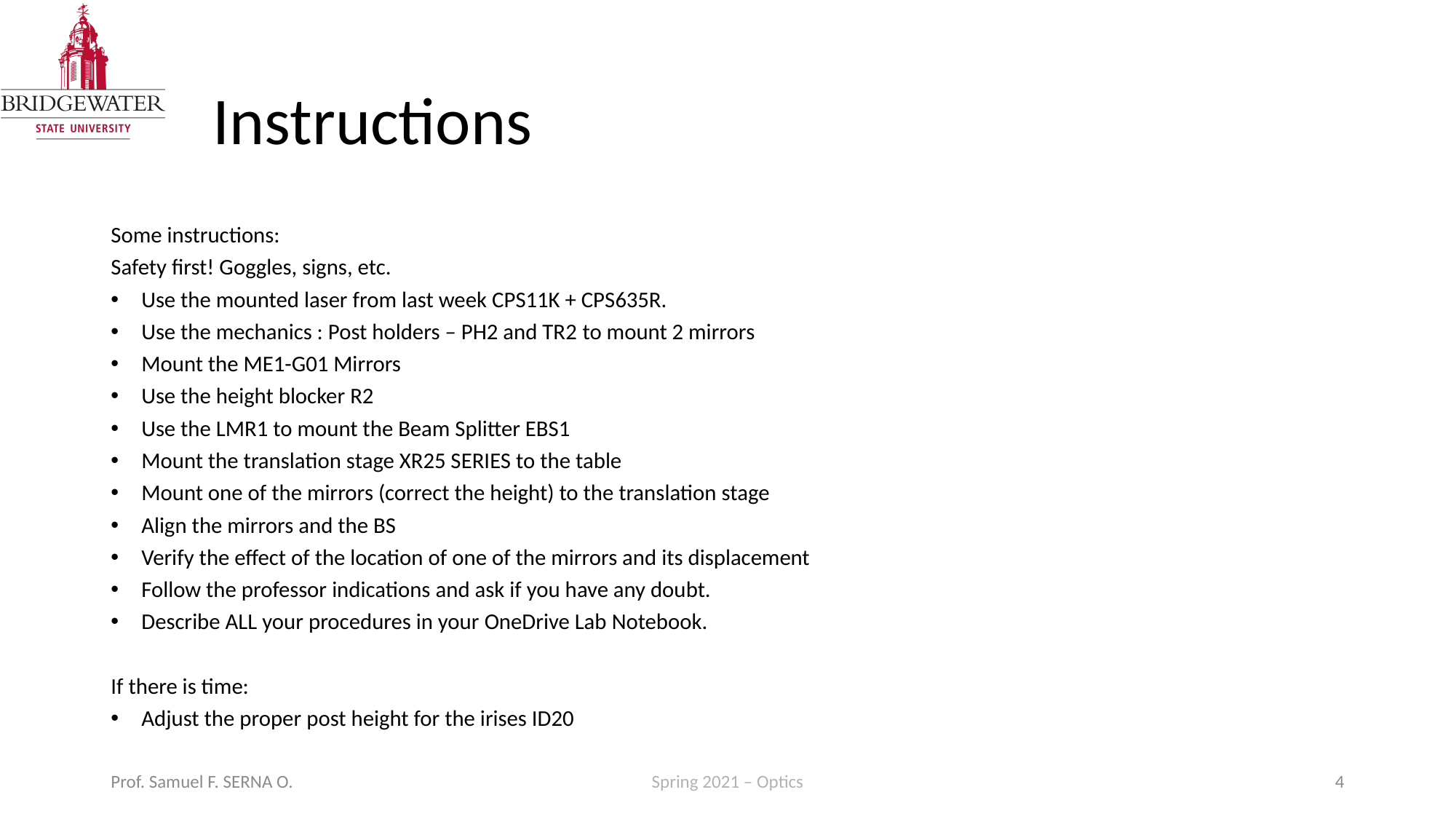

# Instructions
Some instructions:
Safety first! Goggles, signs, etc.
Use the mounted laser from last week CPS11K + CPS635R.
Use the mechanics : Post holders – PH2 and TR2 to mount 2 mirrors
Mount the ME1-G01 Mirrors
Use the height blocker R2
Use the LMR1 to mount the Beam Splitter EBS1
Mount the translation stage XR25 SERIES to the table
Mount one of the mirrors (correct the height) to the translation stage
Align the mirrors and the BS
Verify the effect of the location of one of the mirrors and its displacement
Follow the professor indications and ask if you have any doubt.
Describe ALL your procedures in your OneDrive Lab Notebook.

If there is time:
Adjust the proper post height for the irises ID20
Prof. Samuel F. SERNA O.
Spring 2021 – Optics
4